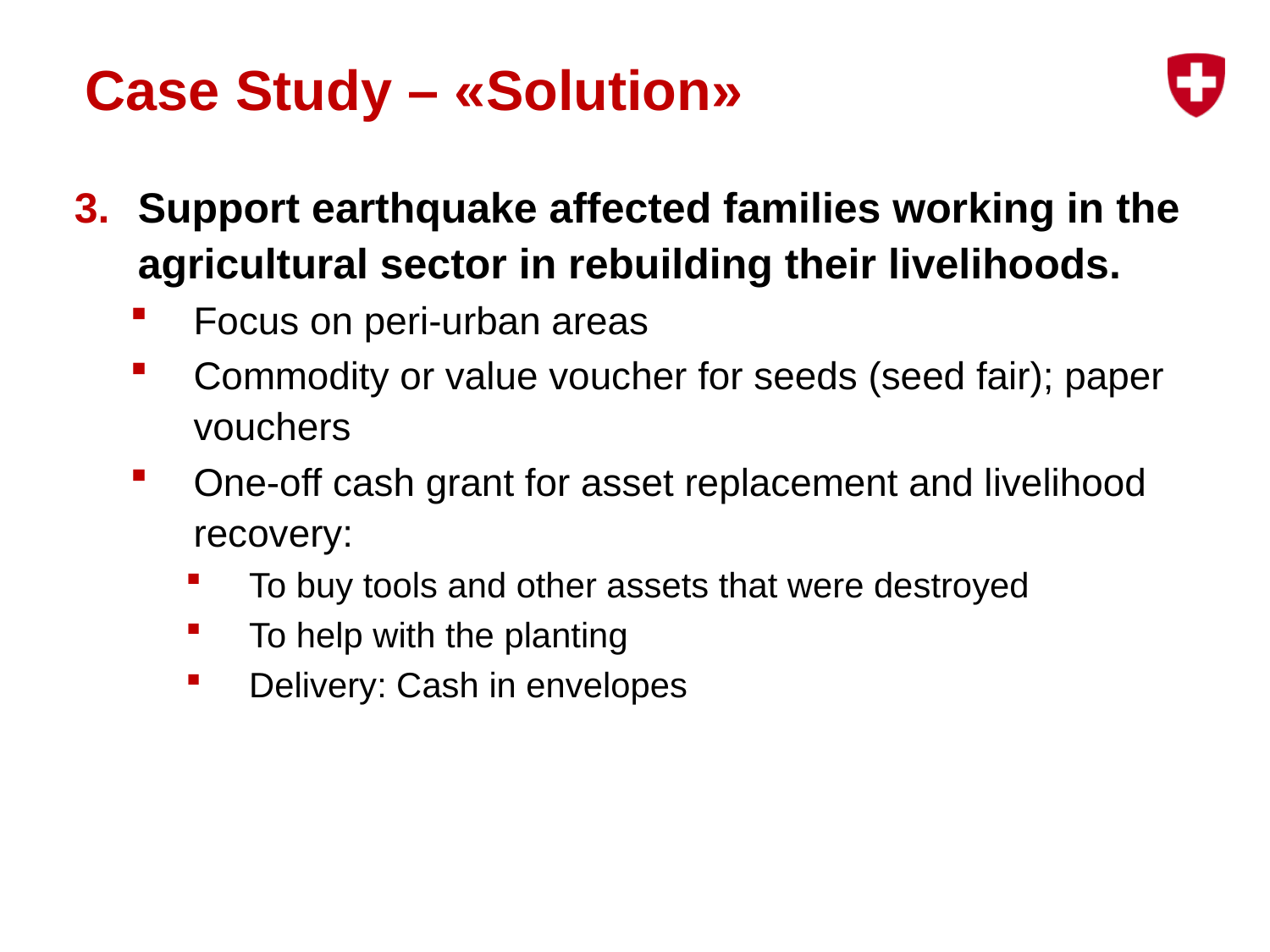

# Case Study – «Solution»
Support earthquake affected families working in the agricultural sector in rebuilding their livelihoods.
Focus on peri-urban areas
Commodity or value voucher for seeds (seed fair); paper vouchers
One-off cash grant for asset replacement and livelihood recovery:
To buy tools and other assets that were destroyed
To help with the planting
Delivery: Cash in envelopes